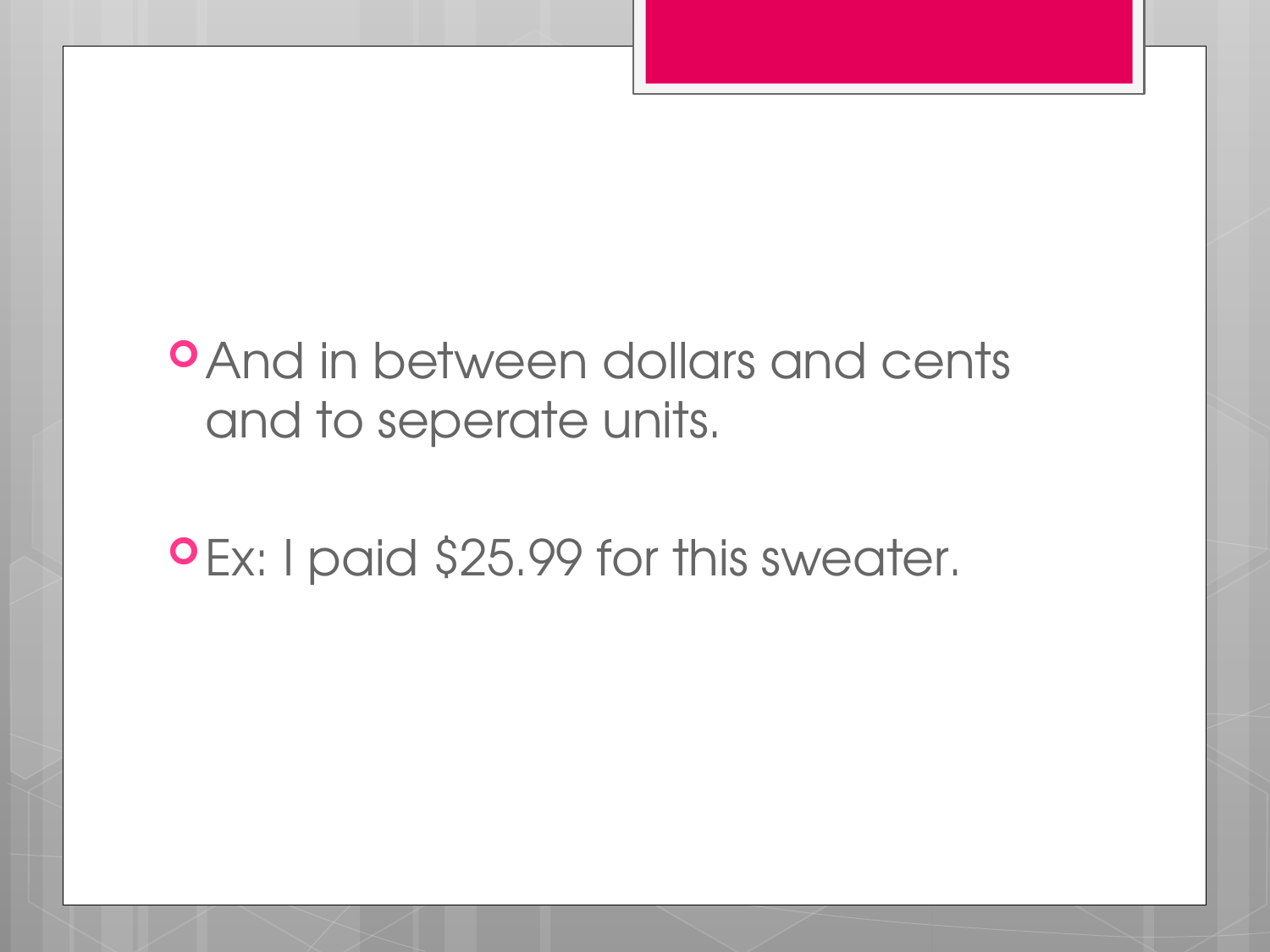

#
And in between dollars and cents and to seperate units.

Ex: I paid $25.99 for this sweater.